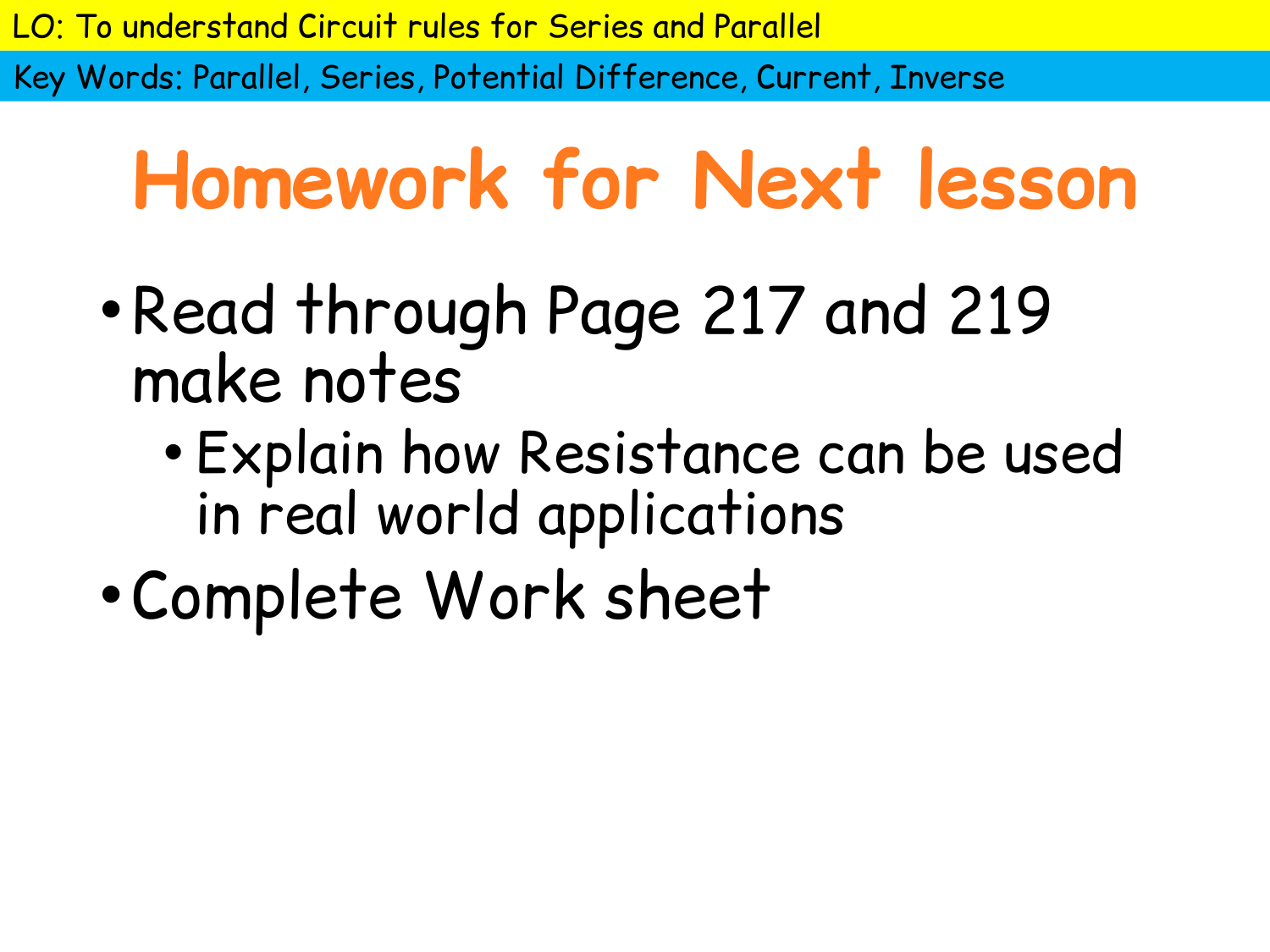

# Homework for Next lesson
Read through Page 217 and 219 make notes
Explain how Resistance can be used in real world applications
Complete Work sheet